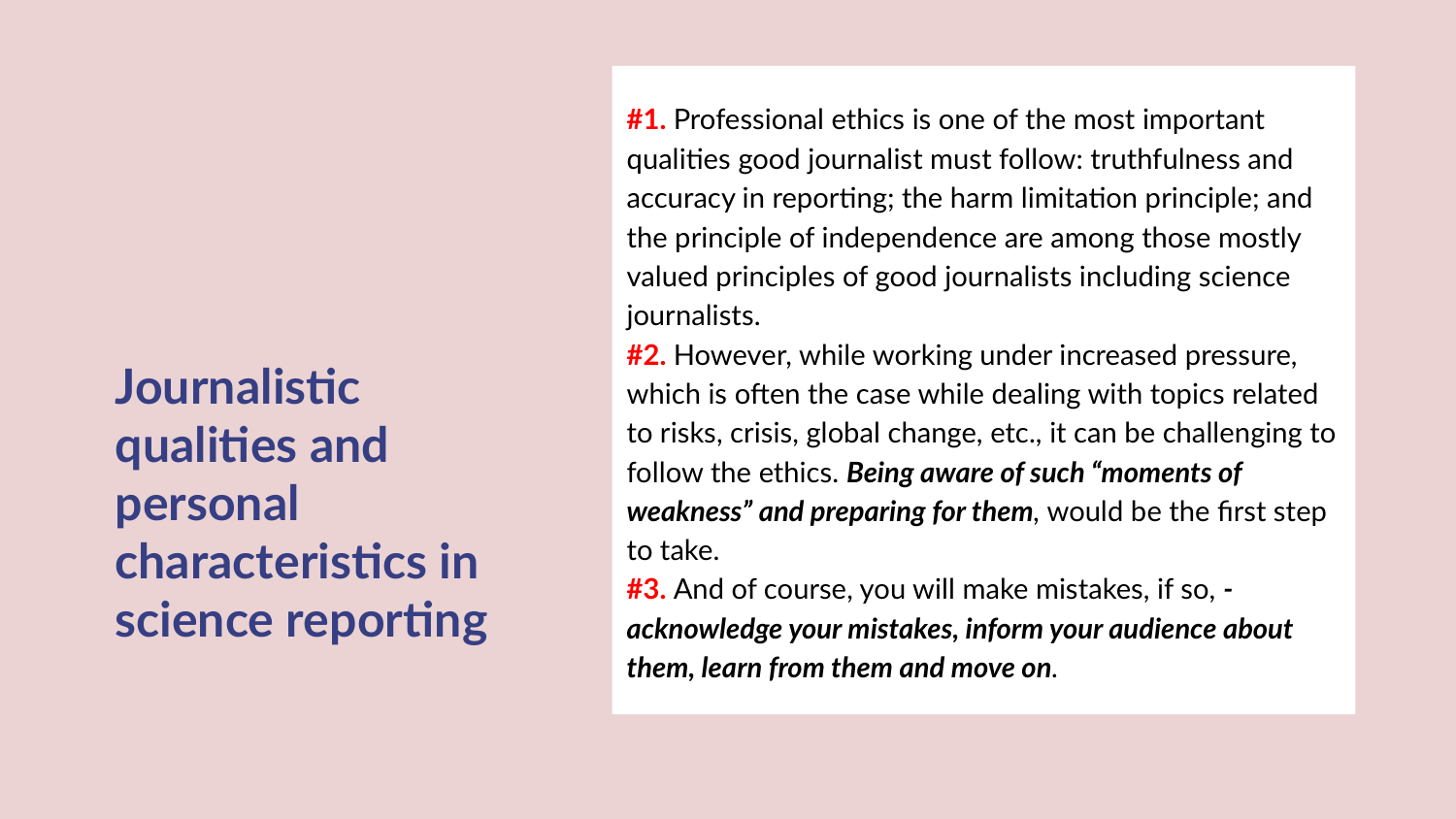

# Journalistic qualities and personal characteristics in science reporting
#1. Professional ethics is one of the most important qualities good journalist must follow: truthfulness and accuracy in reporting; the harm limitation principle; and the principle of independence are among those mostly valued principles of good journalists including science journalists.
#2. However, while working under increased pressure, which is often the case while dealing with topics related to risks, crisis, global change, etc., it can be challenging to follow the ethics. Being aware of such “moments of weakness” and preparing for them, would be the first step to take.
#3. And of course, you will make mistakes, if so, - acknowledge your mistakes, inform your audience about them, learn from them and move on.